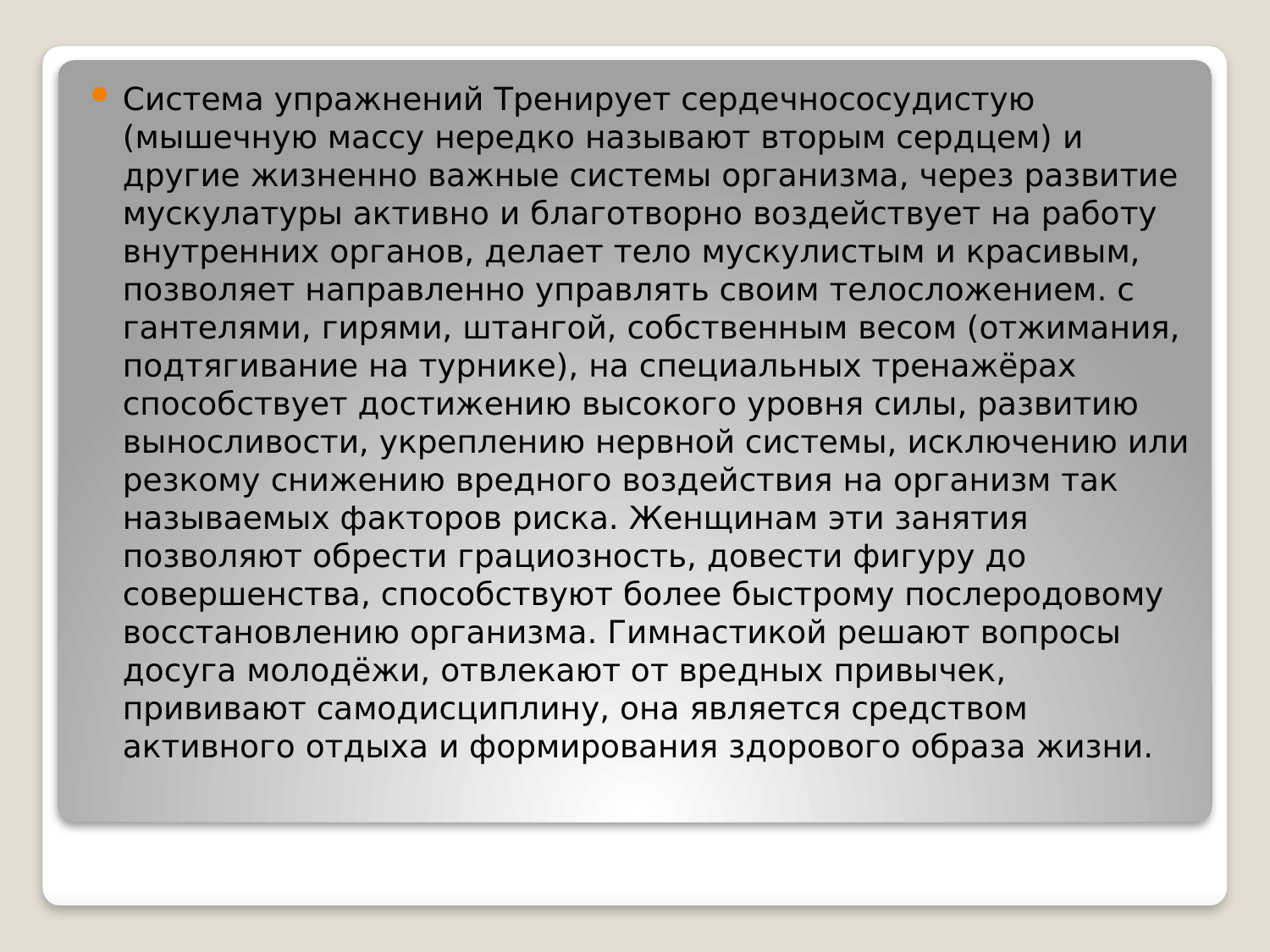

Система упражнений Тренирует сердечнососудистую (мышечную массу нередко называют вторым сердцем) и другие жизненно важные системы организма, через развитие мускулатуры активно и благотворно воздействует на работу внутренних органов, делает тело мускулистым и красивым, позволяет направленно управлять своим телосложением. с гантелями, гирями, штангой, собственным весом (отжимания, подтягивание на турнике), на специальных тренажёрах способствует достижению высокого уровня силы, развитию выносливости, укреплению нервной системы, исключению или резкому снижению вредного воздействия на организм так называемых факторов риска. Женщинам эти занятия позволяют обрести грациозность, довести фигуру до совершенства, способствуют более быстрому послеродовому восстановлению организма. Гимнастикой решают вопросы досуга молодёжи, отвлекают от вредных привычек, прививают самодисциплину, она является средством активного отдыха и формирования здорового образа жизни.